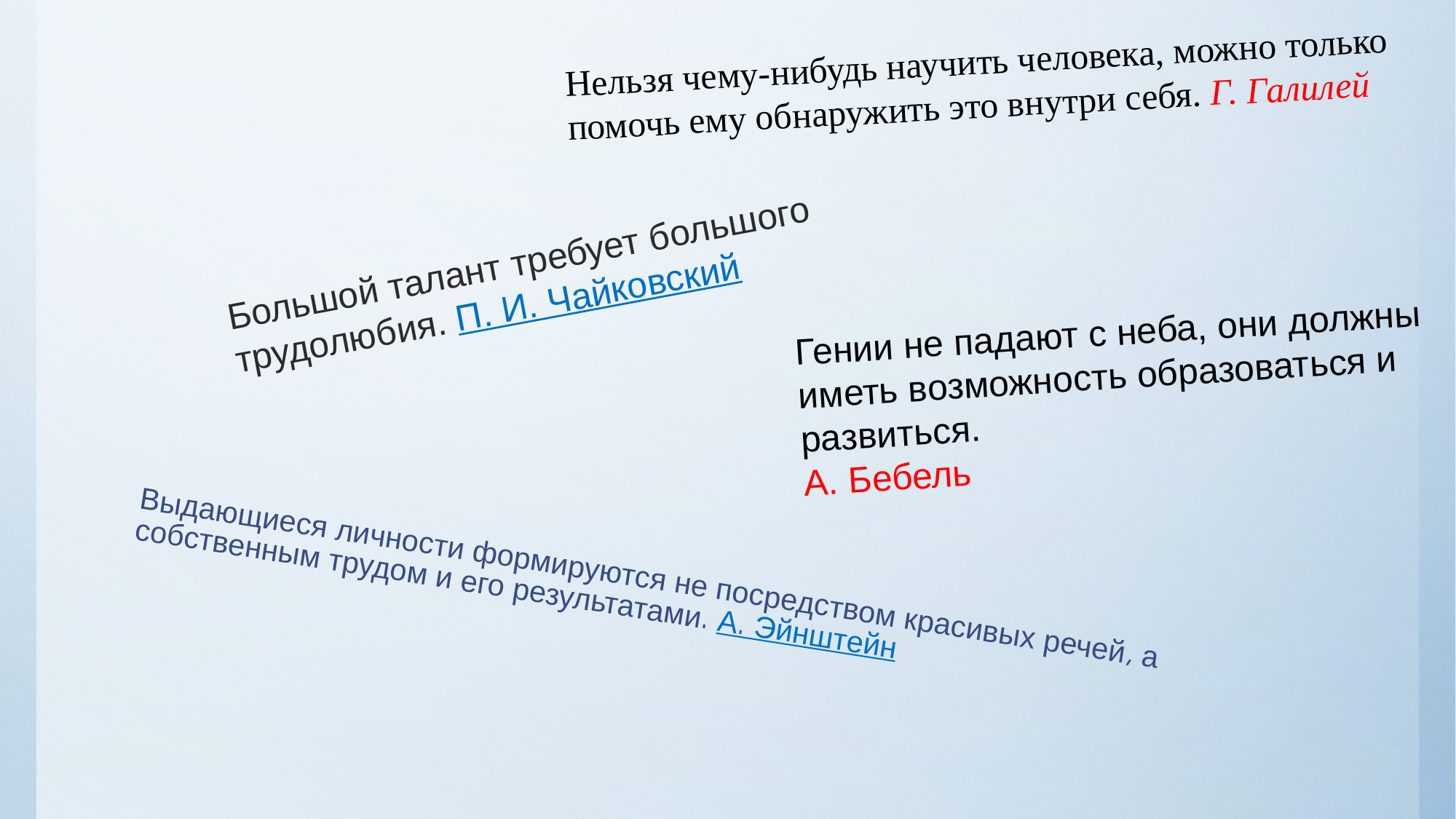

Нельзя чему-нибудь научить человека, можно только помочь ему обнаружить это внутри себя. Г. Галилей
Большой талант требует большого трудолюбия. П. И. Чайковский
Гении не падают с неба, они должны иметь возможность образоваться и развиться.
А. Бебель
# Выдающиеся личности формируются не посредством красивых речей, а собственным трудом и его результатами. А. Эйнштейн